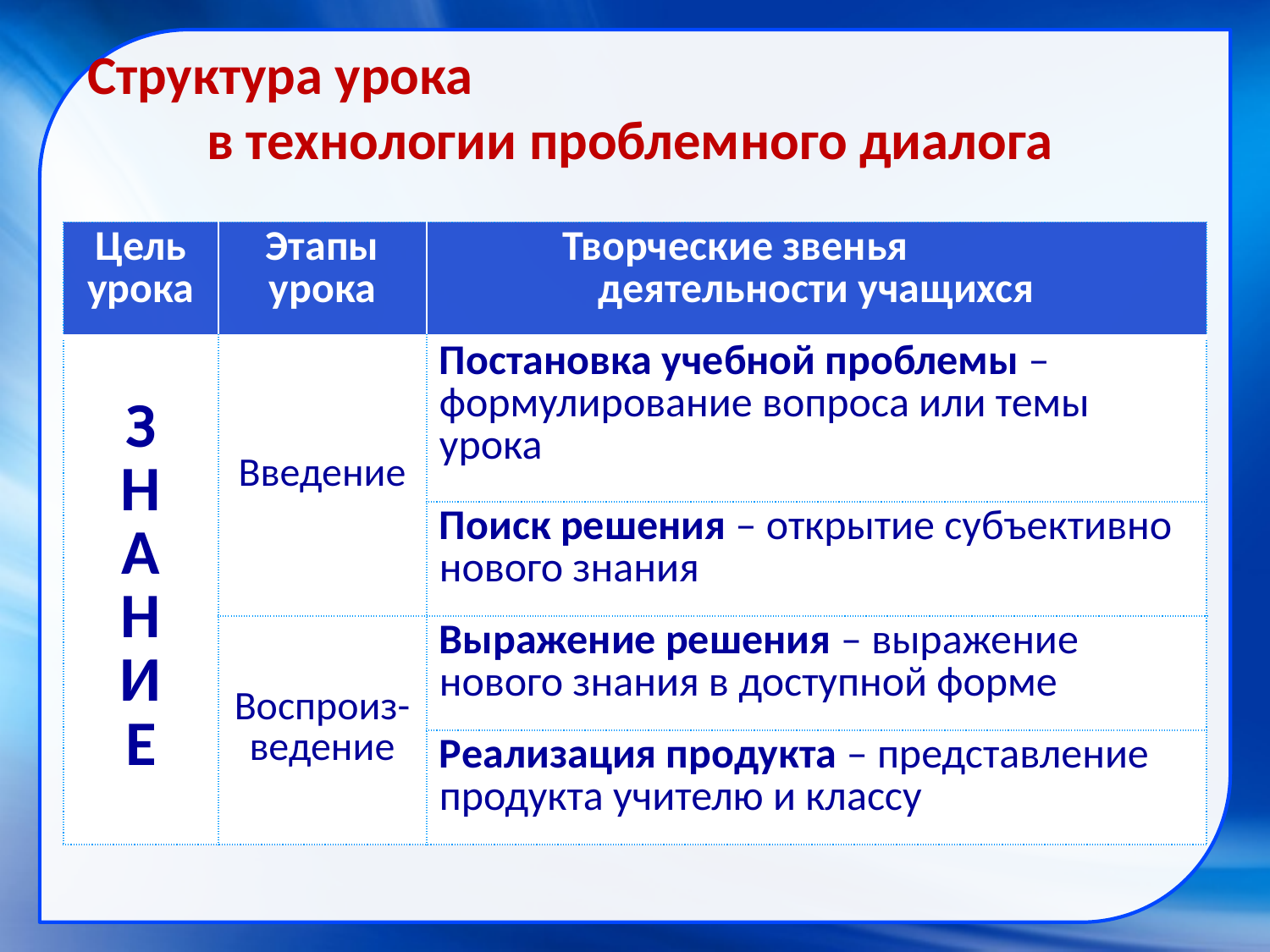

Структура урока                                                          в технологии проблемного диалога
| Цель урока | Этапы урока | Творческие звенья деятельности учащихся |
| --- | --- | --- |
| З Н А Н И Е | Введение | Постановка учебной проблемы – формулирование вопроса или темы урока |
|  |  | Поиск решения – открытие субъективно нового знания |
|  | Воспроиз-ведение | Выражение решения – выражение нового знания в доступной форме |
|  |  | Реализация продукта – представление продукта учителю и классу |